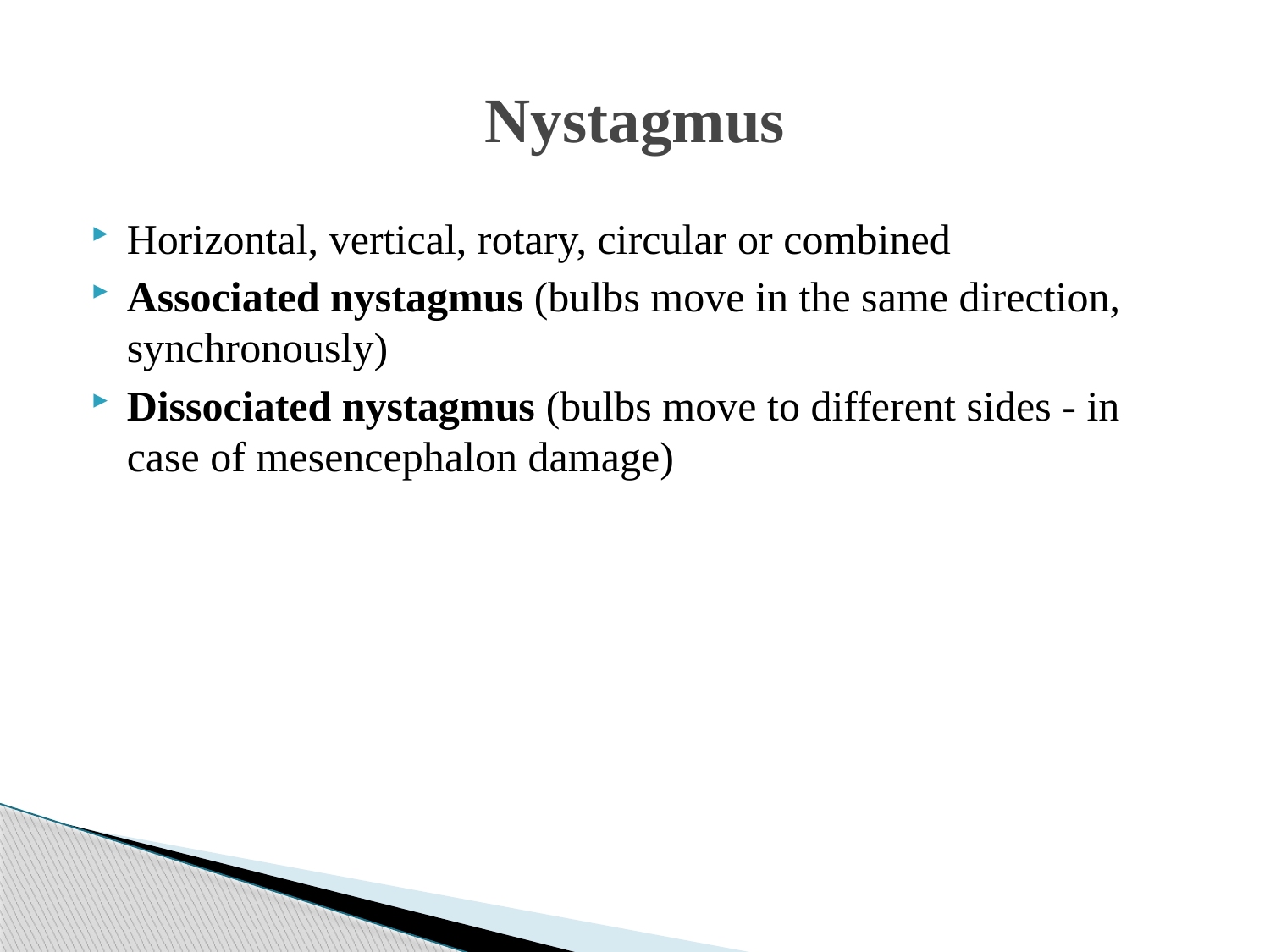

# Nystagmus
Horizontal, vertical, rotary, circular or combined
Associated nystagmus (bulbs move in the same direction, synchronously)
Dissociated nystagmus (bulbs move to different sides - in case of mesencephalon damage)